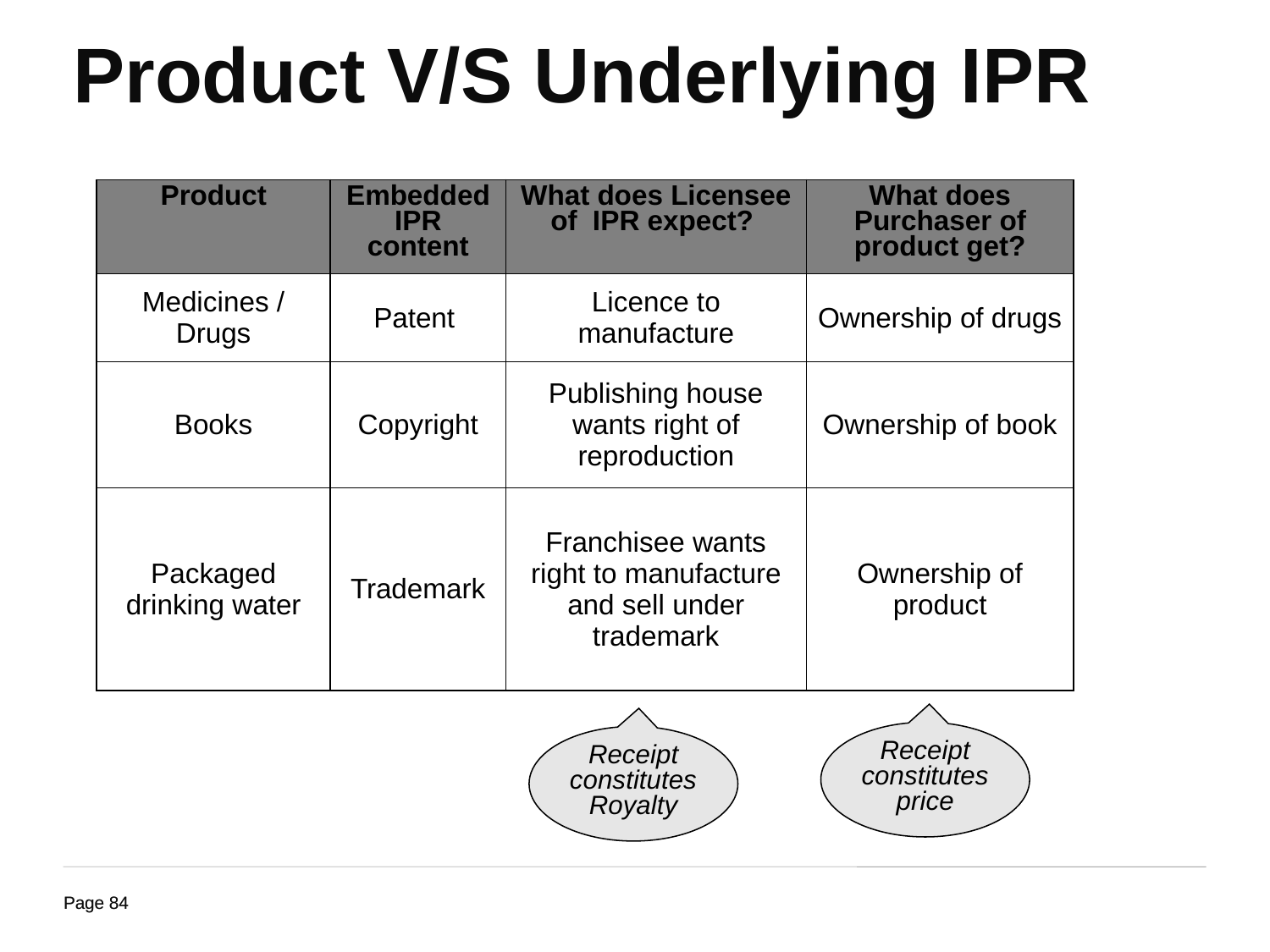

Product V/S Underlying IPR
| Product | Embedded IPR content | What does Licensee of IPR expect? | What does Purchaser of product get? |
| --- | --- | --- | --- |
| Medicines / Drugs | Patent | Licence to manufacture | Ownership of drugs |
| Books | Copyright | Publishing house wants right of reproduction | Ownership of book |
| Packaged drinking water | Trademark | Franchisee wants right to manufacture and sell under trademark | Ownership of product |
Receipt constitutes price
Receipt constitutes Royalty